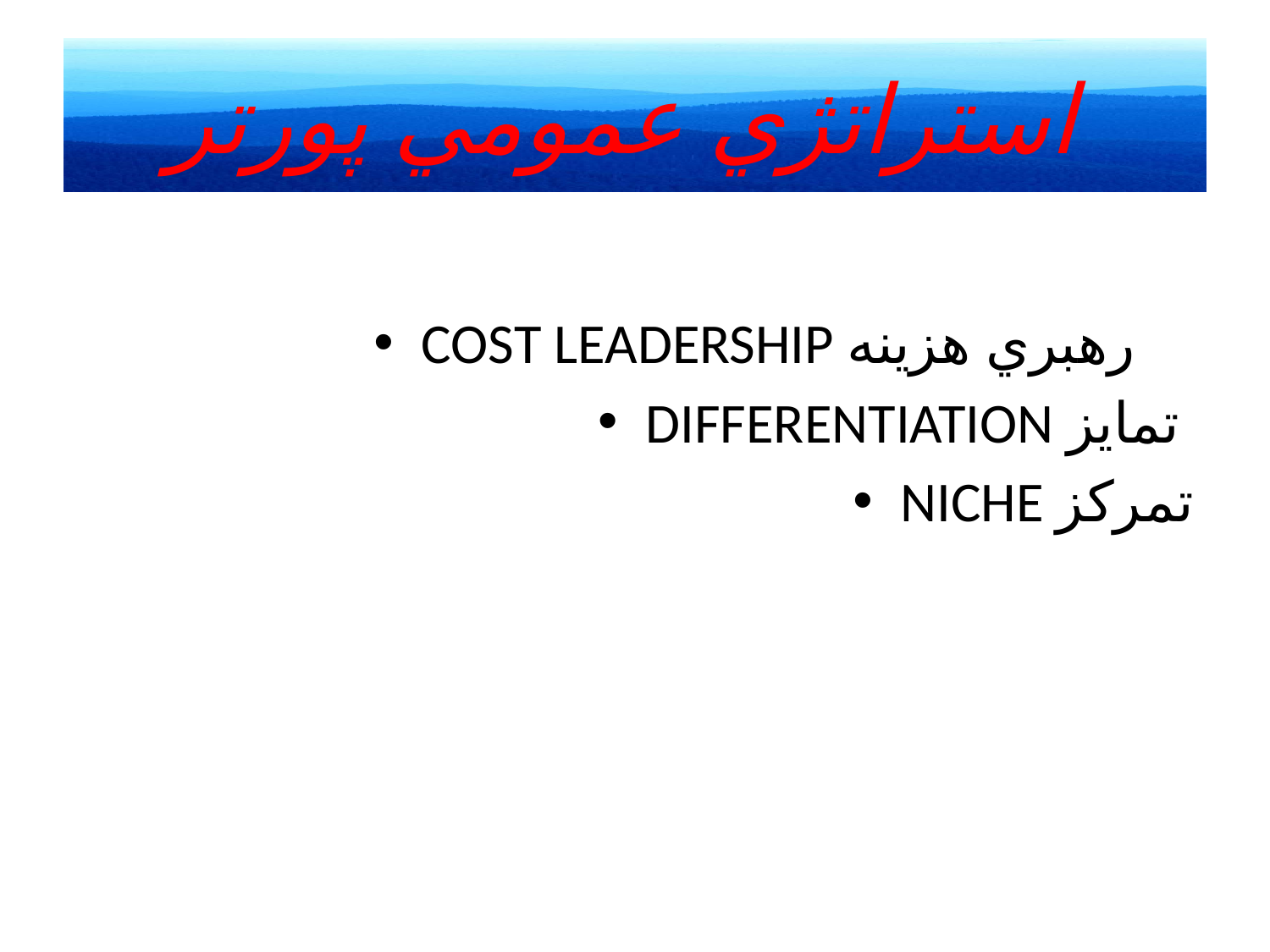

# استراتژي عمومي پورتر

COST LEADERSHIP رهبري هزينه
DIFFERENTIATION تمايز
NICHE تمركز